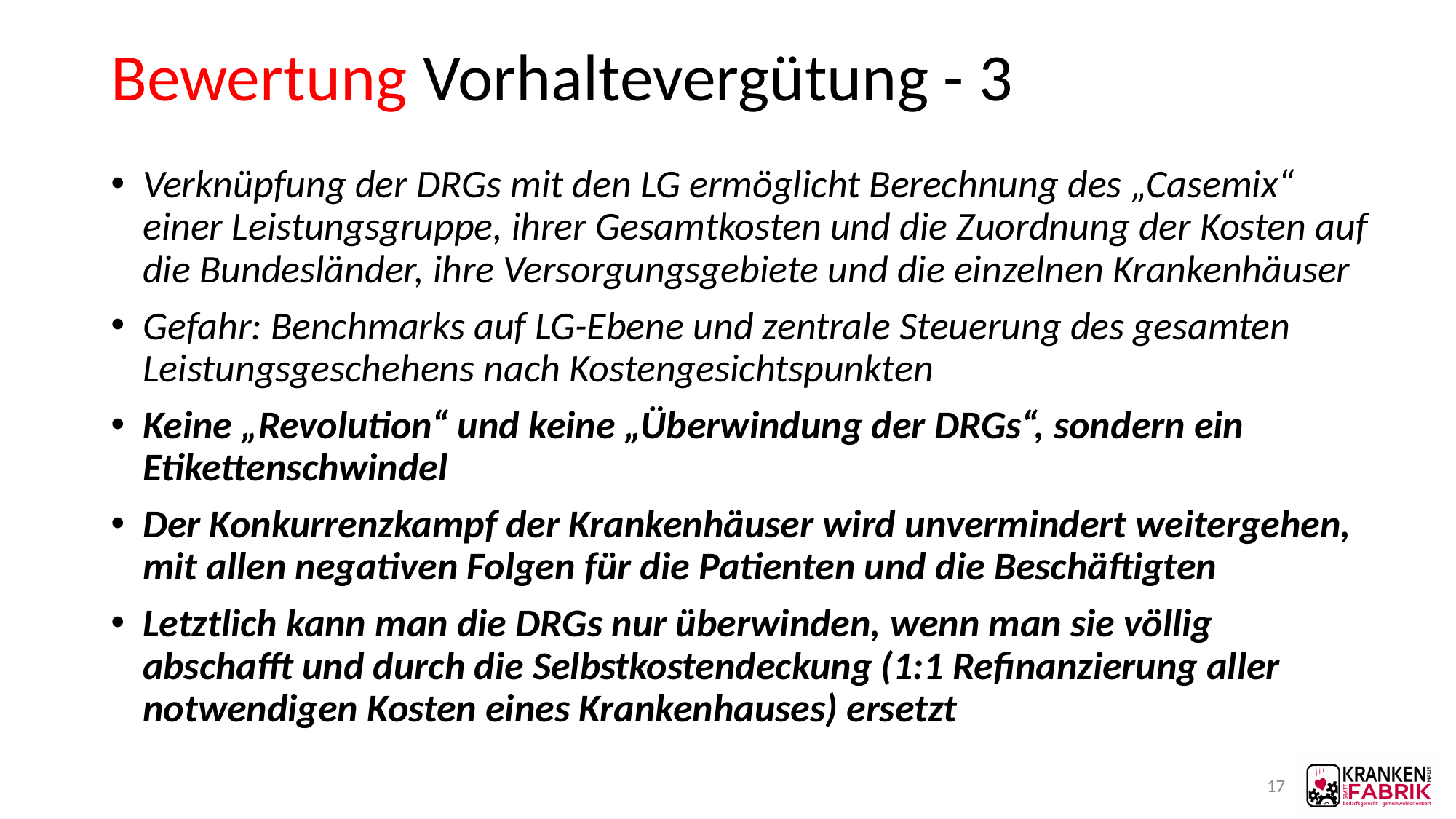

# Bewertung Vorhaltevergütung - 3
Verknüpfung der DRGs mit den LG ermöglicht Berechnung des „Casemix“ einer Leistungsgruppe, ihrer Gesamtkosten und die Zuordnung der Kosten auf die Bundesländer, ihre Versorgungsgebiete und die einzelnen Krankenhäuser
Gefahr: Benchmarks auf LG-Ebene und zentrale Steuerung des gesamten Leistungsgeschehens nach Kostengesichtspunkten
Keine „Revolution“ und keine „Überwindung der DRGs“, sondern ein Etikettenschwindel
Der Konkurrenzkampf der Krankenhäuser wird unvermindert weitergehen, mit allen negativen Folgen für die Patienten und die Beschäftigten
Letztlich kann man die DRGs nur überwinden, wenn man sie völlig abschafft und durch die Selbstkostendeckung (1:1 Refinanzierung aller notwendigen Kosten eines Krankenhauses) ersetzt
17